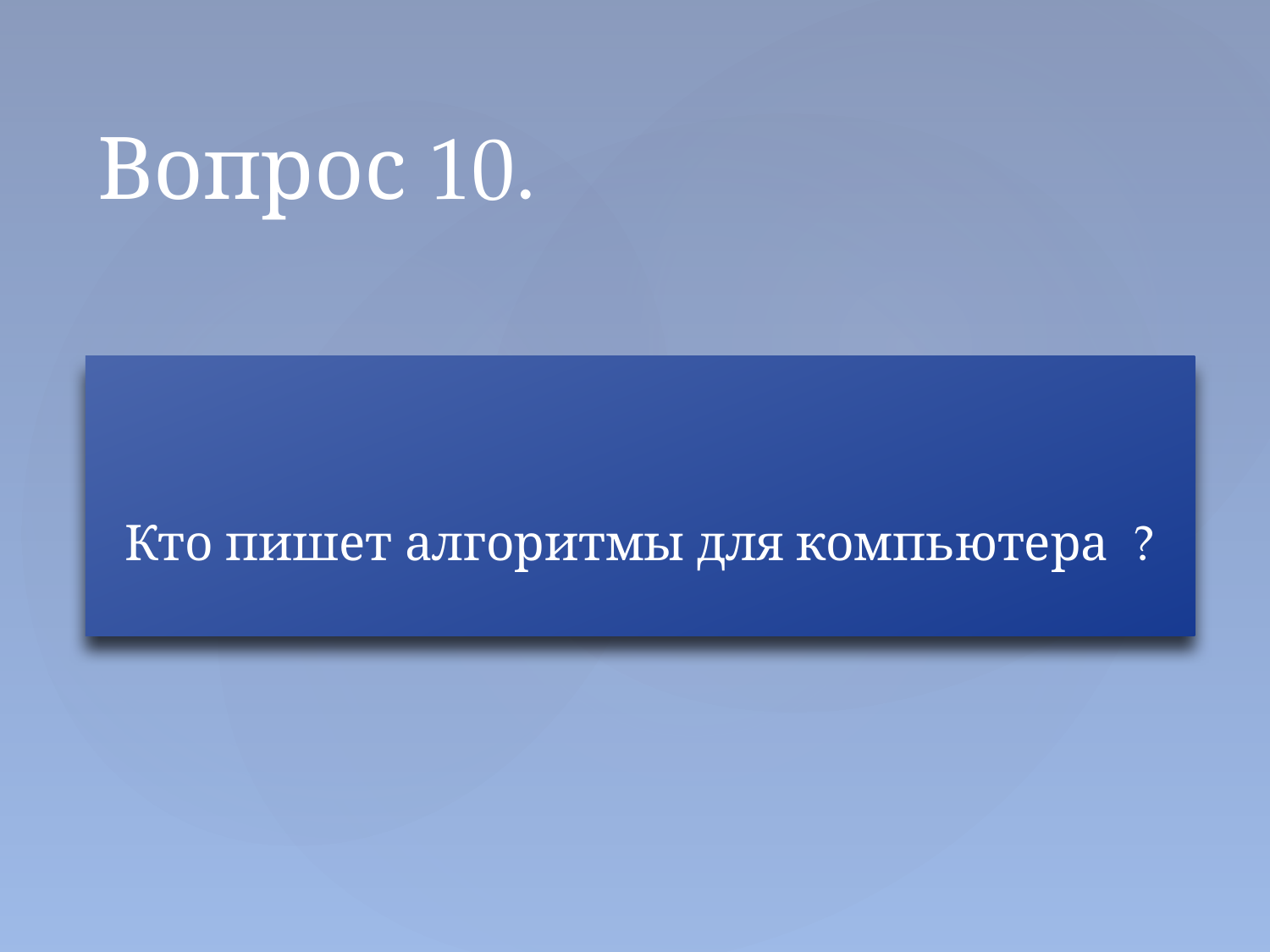

# Вопрос 10.
Кто пишет алгоритмы для компьютера  ?